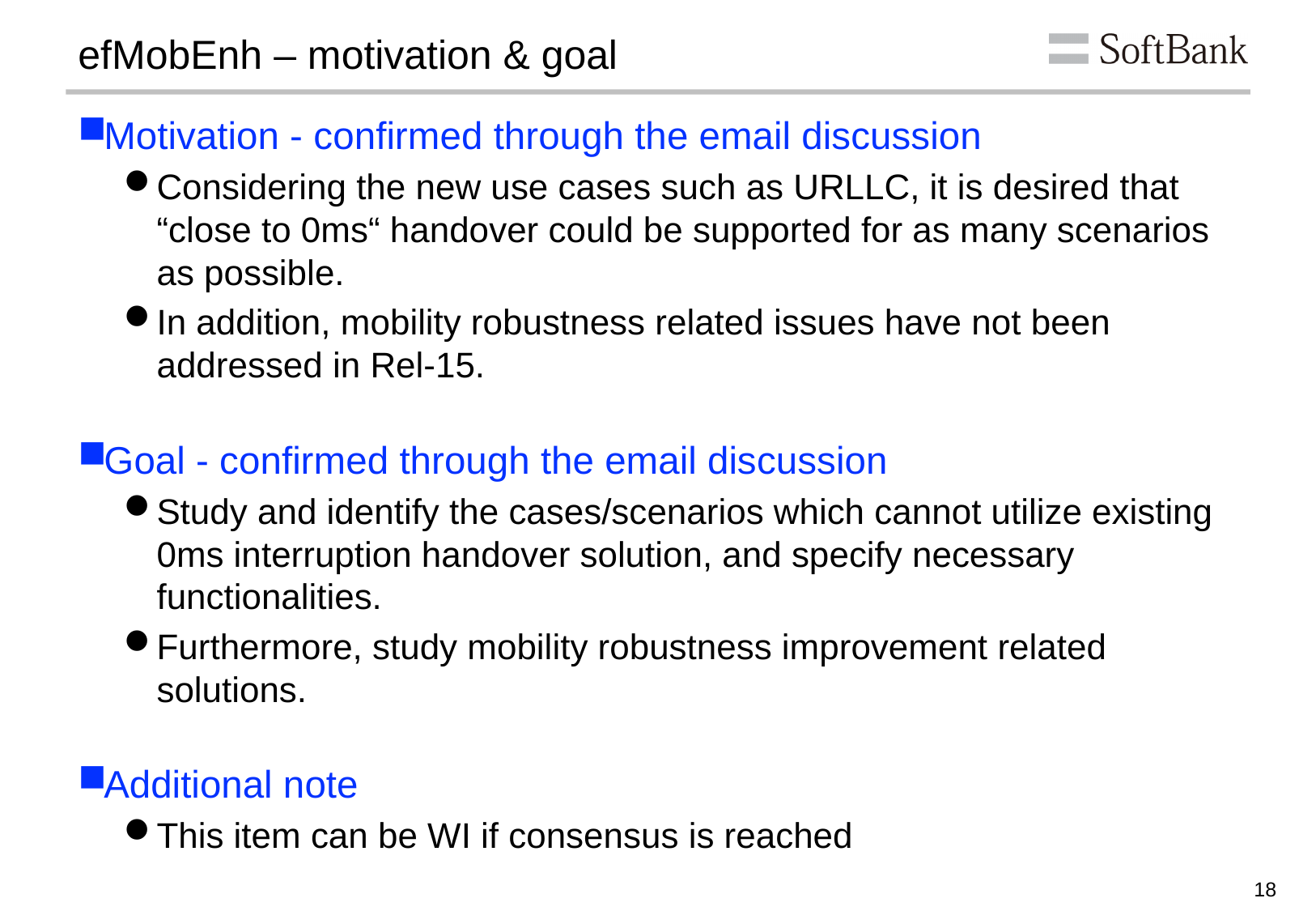

# efMobEnh – motivation & goal
Motivation - confirmed through the email discussion
Considering the new use cases such as URLLC, it is desired that “close to 0ms“ handover could be supported for as many scenarios as possible.
In addition, mobility robustness related issues have not been addressed in Rel-15.

Goal - confirmed through the email discussion
Study and identify the cases/scenarios which cannot utilize existing 0ms interruption handover solution, and specify necessary functionalities.
Furthermore, study mobility robustness improvement related solutions.

Additional note
This item can be WI if consensus is reached